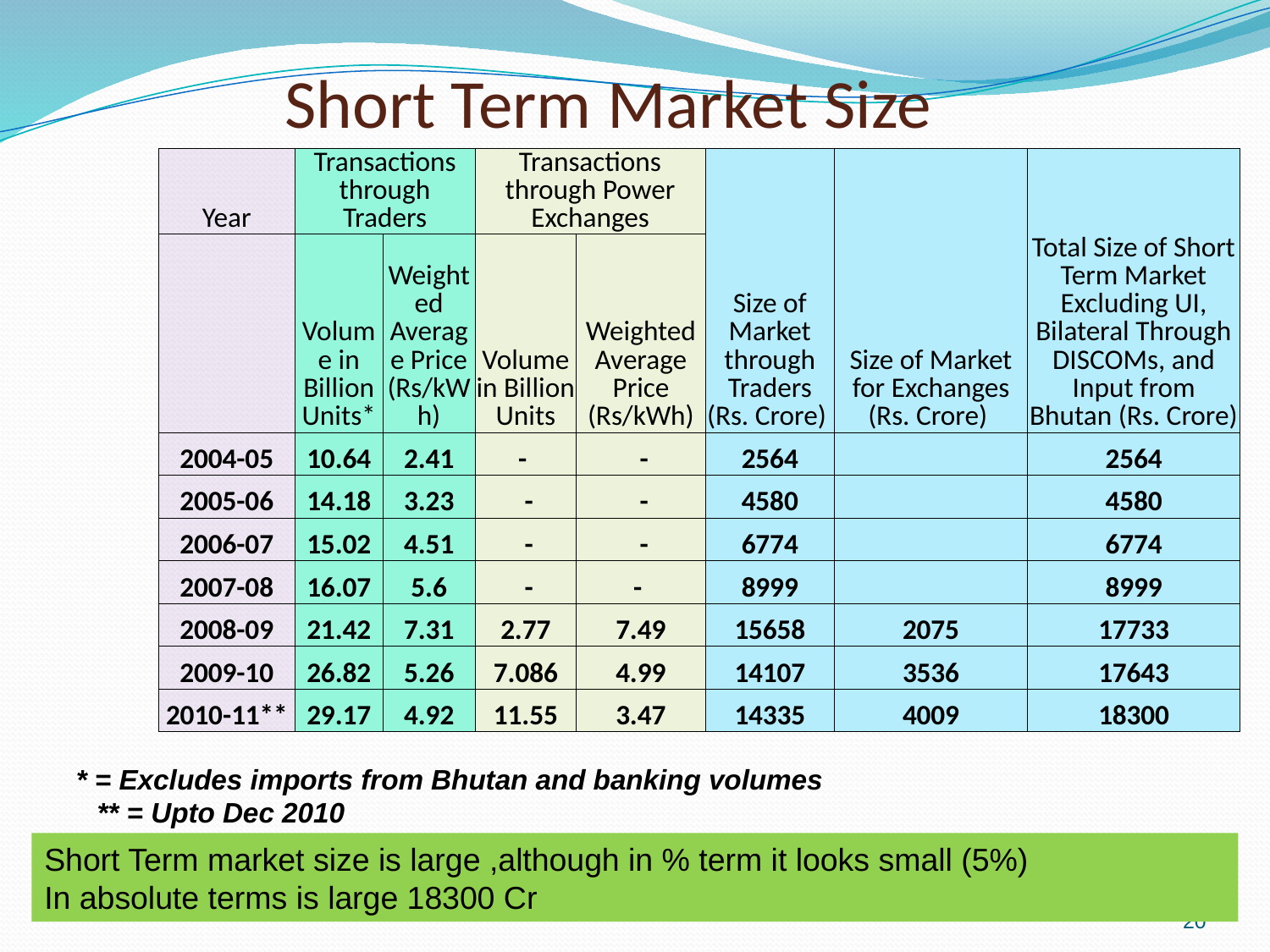

Short Term Market Size
| Year | Transactions through Traders |  | Transactions through Power Exchanges |  | Size of Market through Traders (Rs. Crore) | Size of Market for Exchanges (Rs. Crore) | Total Size of Short Term Market Excluding UI, Bilateral Through DISCOMs, and Input from Bhutan (Rs. Crore) |
| --- | --- | --- | --- | --- | --- | --- | --- |
|  | Volume in Billion Units\* | Weighted Average Price (Rs/kWh) | Volume in Billion Units | Weighted Average Price (Rs/kWh) |  |  |  |
| 2004-05 | 10.64 | 2.41 | - | - | 2564 |  | 2564 |
| 2005-06 | 14.18 | 3.23 | - | - | 4580 |  | 4580 |
| 2006-07 | 15.02 | 4.51 | - | - | 6774 |  | 6774 |
| 2007-08 | 16.07 | 5.6 | - | - | 8999 |  | 8999 |
| 2008-09 | 21.42 | 7.31 | 2.77 | 7.49 | 15658 | 2075 | 17733 |
| 2009-10 | 26.82 | 5.26 | 7.086 | 4.99 | 14107 | 3536 | 17643 |
| 2010-11\*\* | 29.17 | 4.92 | 11.55 | 3.47 | 14335 | 4009 | 18300 |
* = Excludes imports from Bhutan and banking volumes
** = Upto Dec 2010
Short Term market size is large ,although in % term it looks small (5%)
In absolute terms is large 18300 Cr
20